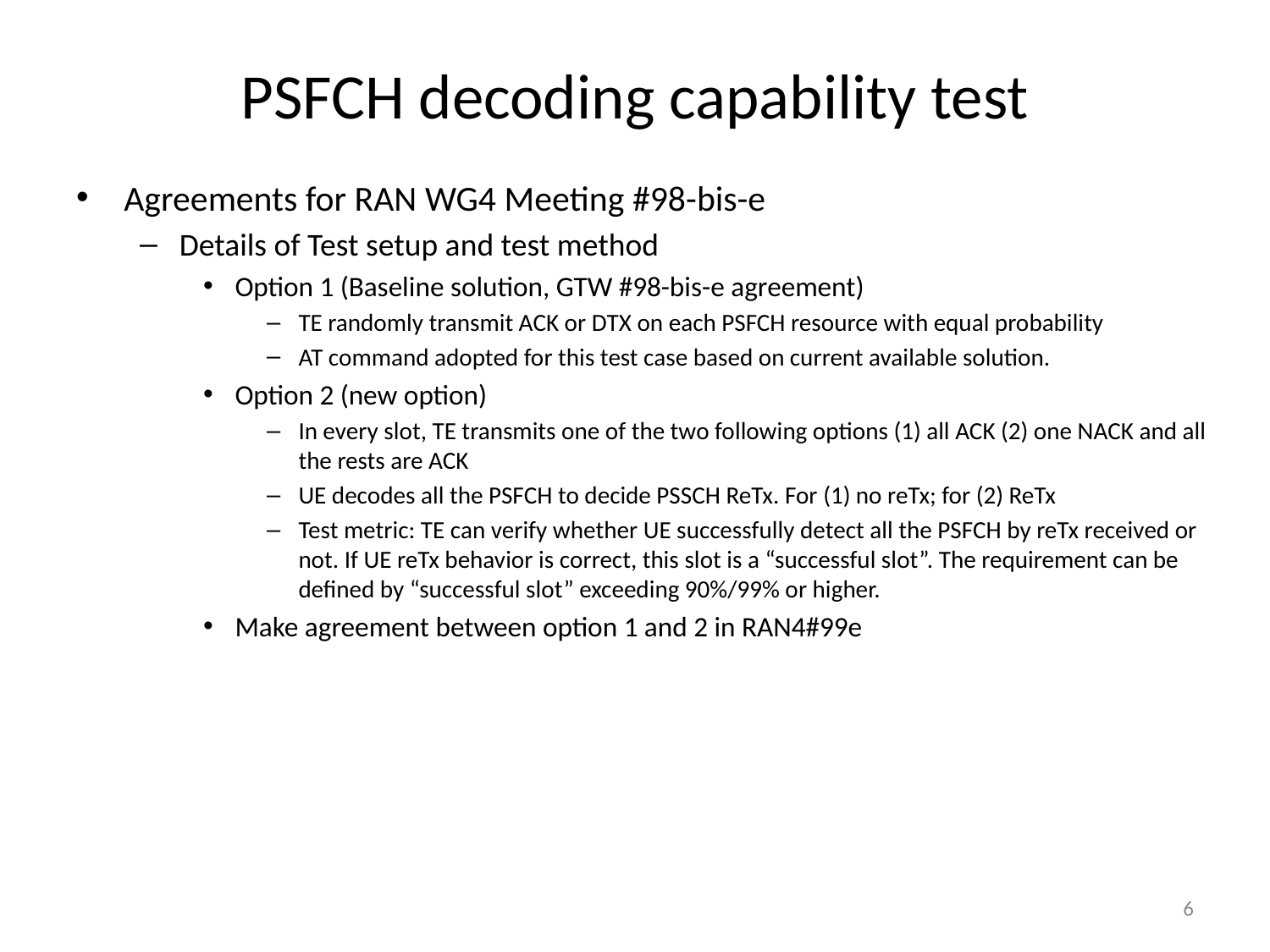

# PSFCH decoding capability test
Agreements for RAN WG4 Meeting #98-bis-e
Details of Test setup and test method
Option 1 (Baseline solution, GTW #98-bis-e agreement)
TE randomly transmit ACK or DTX on each PSFCH resource with equal probability
AT command adopted for this test case based on current available solution.
Option 2 (new option)
In every slot, TE transmits one of the two following options (1) all ACK (2) one NACK and all the rests are ACK
UE decodes all the PSFCH to decide PSSCH ReTx. For (1) no reTx; for (2) ReTx
Test metric: TE can verify whether UE successfully detect all the PSFCH by reTx received or not. If UE reTx behavior is correct, this slot is a “successful slot”. The requirement can be defined by “successful slot” exceeding 90%/99% or higher.
Make agreement between option 1 and 2 in RAN4#99e

6